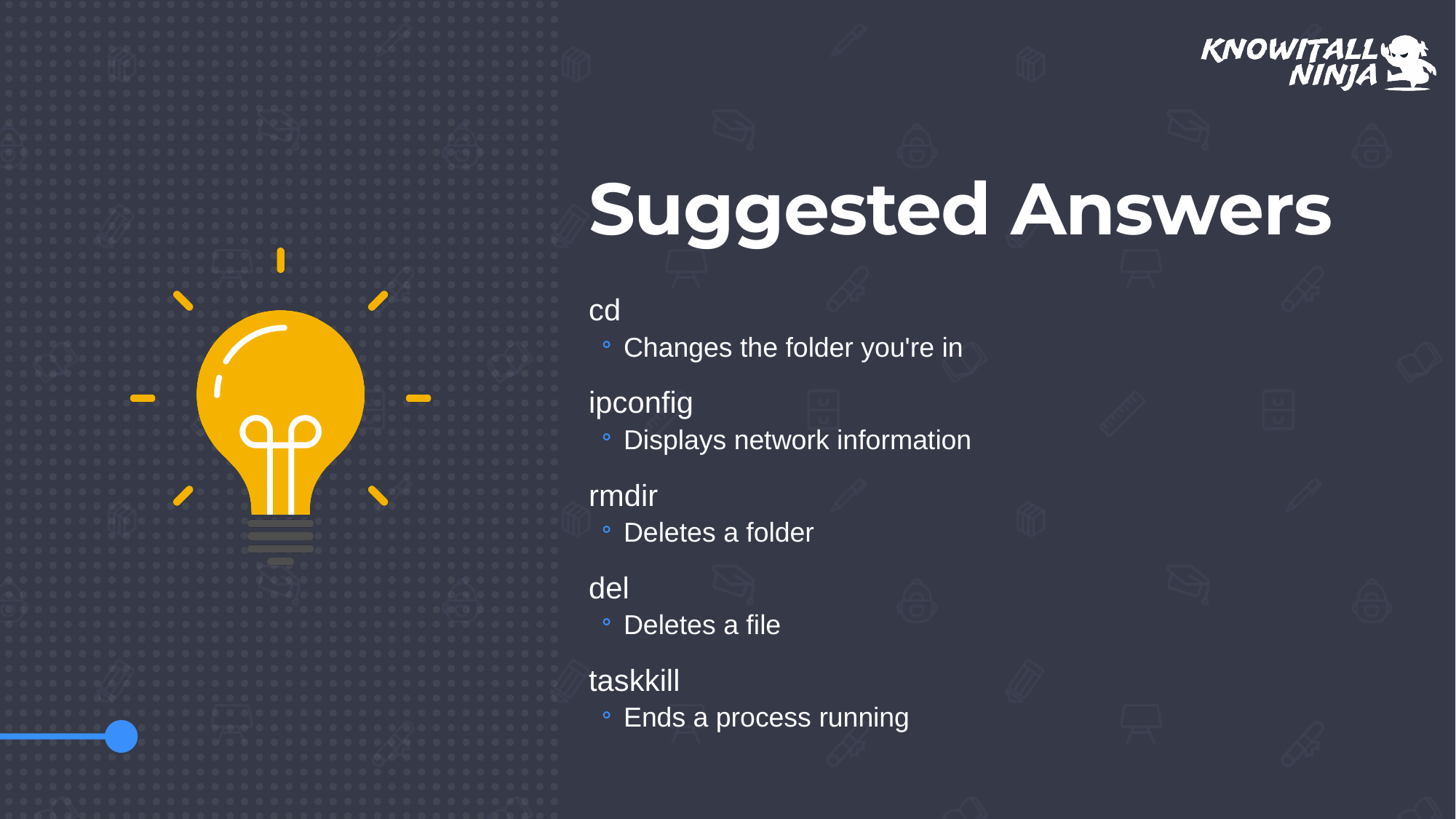

# Suggested Answers
cd
Changes the folder you're in
ipconfig
Displays network information
rmdir
Deletes a folder
del
Deletes a file
taskkill
Ends a process running